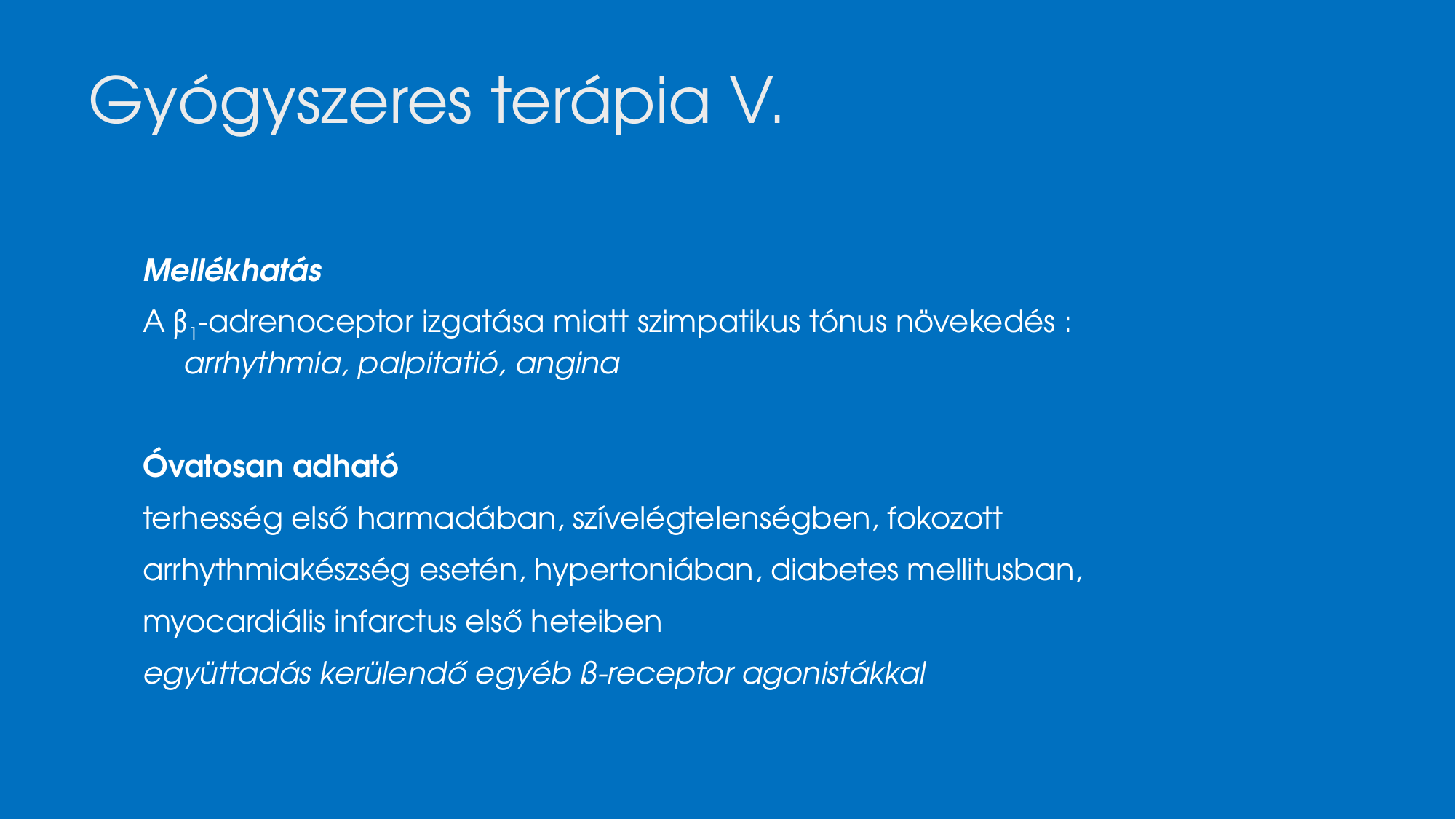

# Gyógyszeres terápia V.
Mellékhatás
A β1-adrenoceptor izgatása miatt szimpatikus tónus növekedés : arrhythmia, palpitatió, angina

Óvatosan adható
terhesség első harmadában, szívelégtelenségben, fokozott
arrhythmiakészség esetén, hypertoniában, diabetes mellitusban,
myocardiális infarctus első heteiben
együttadás kerülendő egyéb ß-receptor agonistákkal